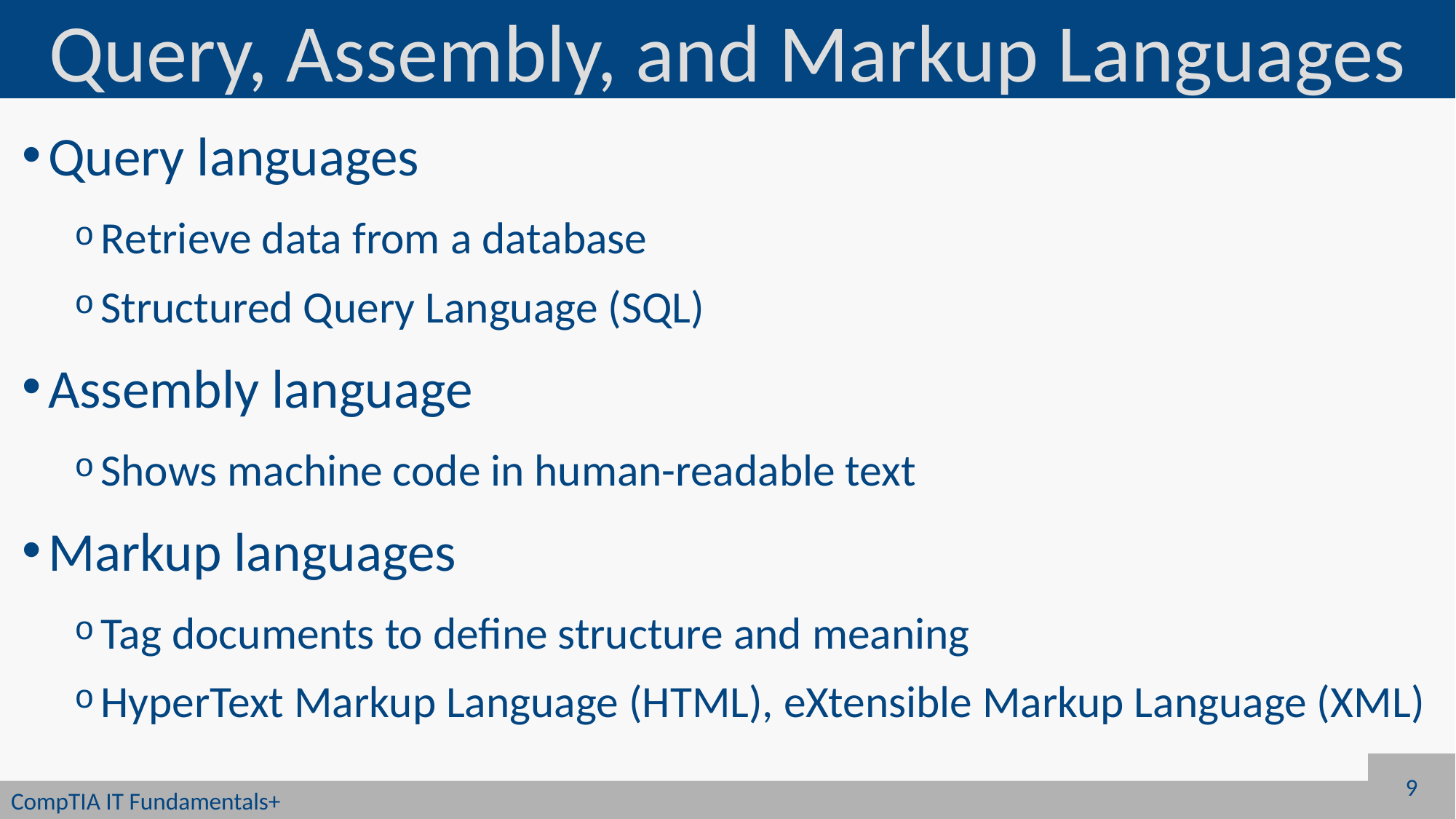

# Query, Assembly, and Markup Languages
Query languages
Retrieve data from a database
Structured Query Language (SQL)
Assembly language
Shows machine code in human-readable text
Markup languages
Tag documents to define structure and meaning
HyperText Markup Language (HTML), eXtensible Markup Language (XML)

9
CompTIA IT Fundamentals+